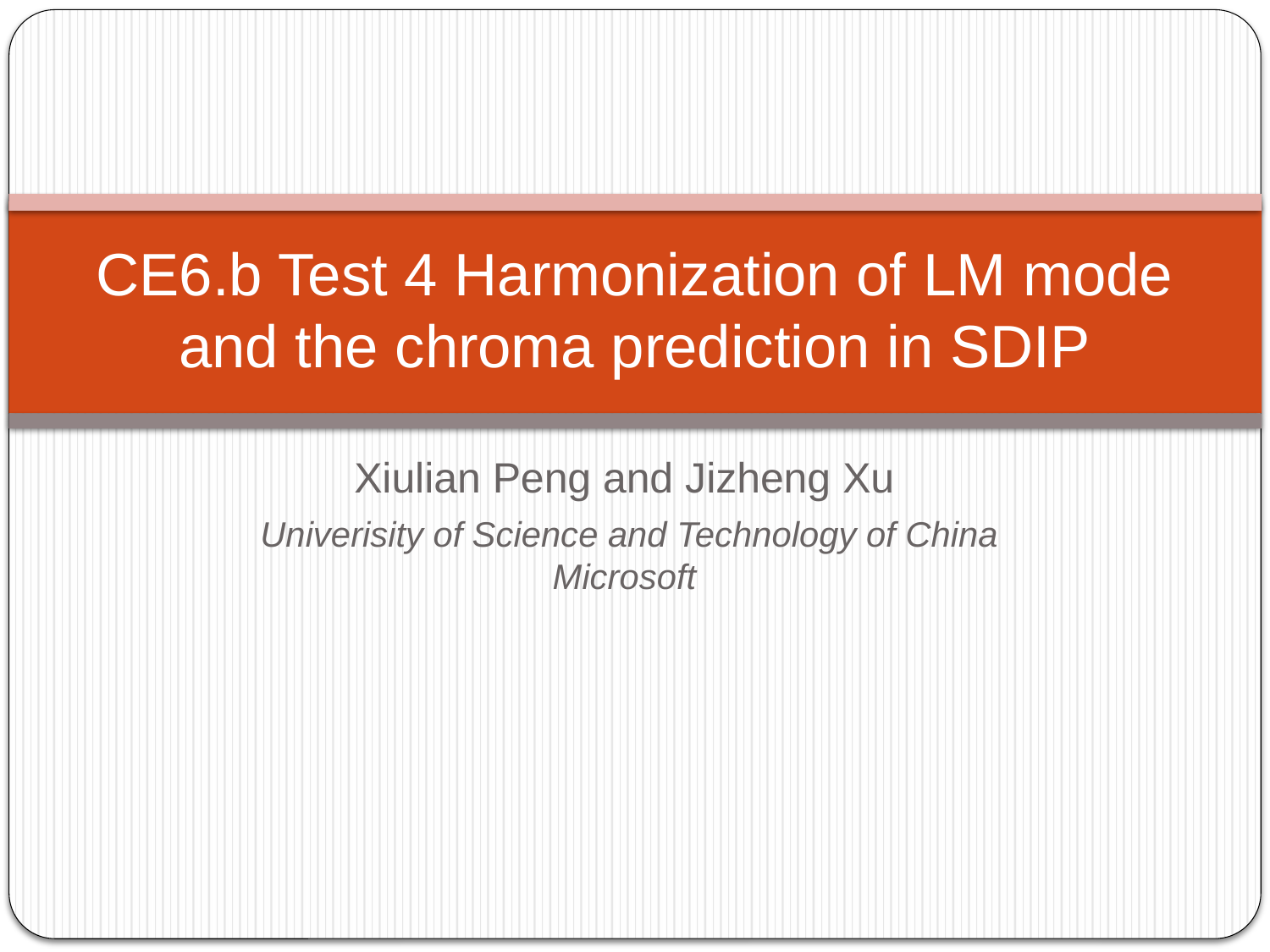

# CE6.b Test 4 Harmonization of LM mode and the chroma prediction in SDIP
Xiulian Peng and Jizheng Xu
 Univerisity of Science and Technology of China
Microsoft